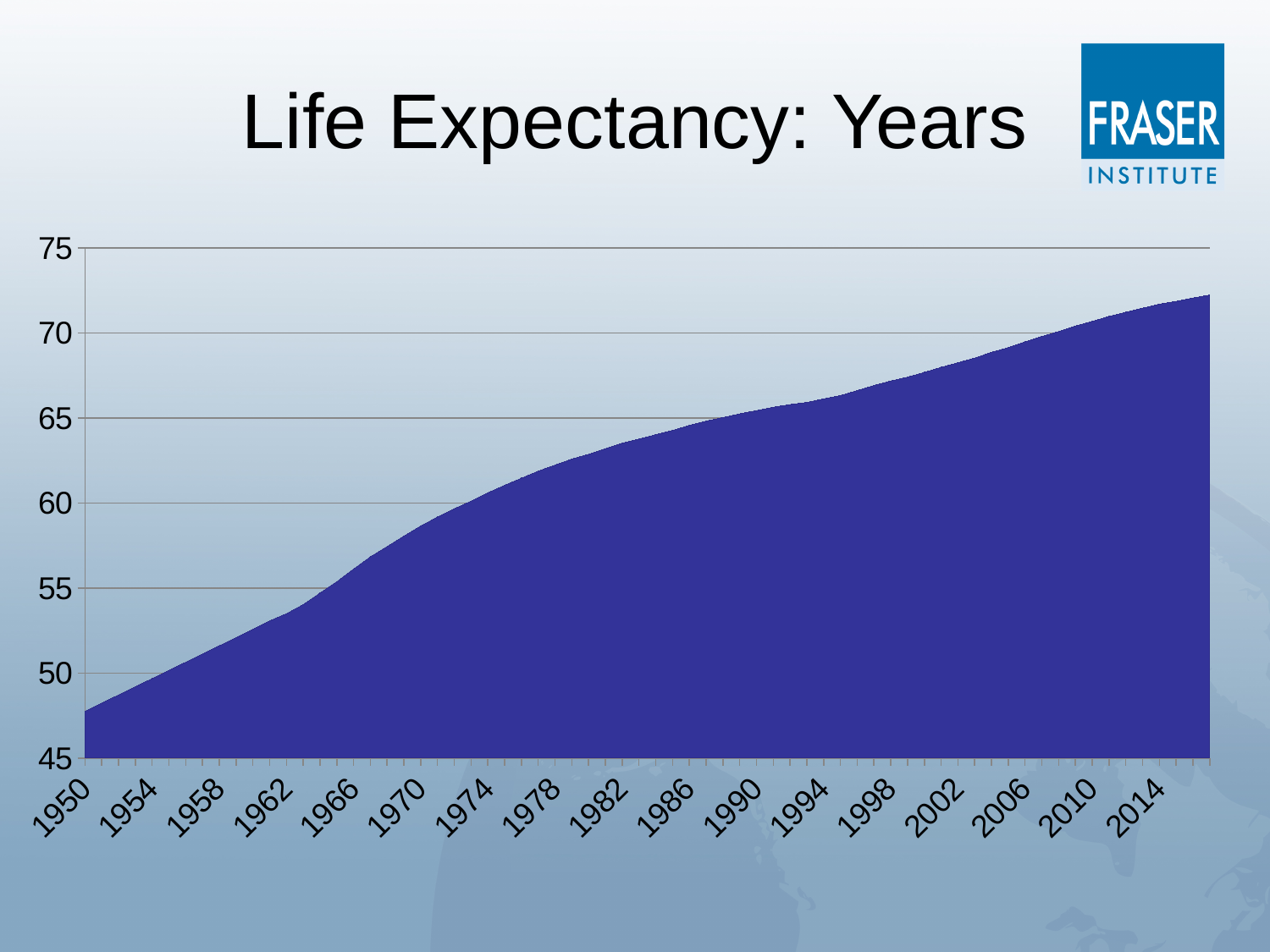

# Life Expectancy: Years

### Chart

| Category | Series 1 |
|---|---|
| 1950 | 47.7549511194047 |
| 1951 | 48.2365388668764 |
| 1952 | 48.7181266143482 |
| 1953 | 49.1997143618199 |
| 1954 | 49.6813021092916 |
| 1955 | 50.1628898567633 |
| 1956 | 50.6444776042351 |
| 1957 | 51.1260653517068 |
| 1958 | 51.6076530991785 |
| 1959 | 52.0892408466503 |
| 1960 | 52.568356227683736 |
| 1961 | 53.074049008709785 |
| 1962 | 53.498155854148244 |
| 1963 | 54.0322797707767 |
| 1964 | 54.71250544547134 |
| 1965 | 55.38270443412867 |
| 1966 | 56.12490861650215 |
| 1967 | 56.83975641859611 |
| 1968 | 57.4475752890593 |
| 1969 | 58.06343709349399 |
| 1970 | 58.65775454740548 |
| 1971 | 59.18582922200121 |
| 1972 | 59.67070723629832 |
| 1973 | 60.1168219500057 |
| 1974 | 60.60860018997038 |
| 1975 | 61.04976144729317 |
| 1976 | 61.465830880773495 |
| 1977 | 61.88315998422564 |
| 1978 | 62.236865862639156 |
| 1979 | 62.5916102022826 |
| 1980 | 62.870635384945594 |
| 1981 | 63.204040299694405 |
| 1982 | 63.522575324987685 |
| 1983 | 63.76290350880214 |
| 1984 | 64.02075316421741 |
| 1985 | 64.27252337060949 |
| 1986 | 64.56987329649857 |
| 1987 | 64.8205328398371 |
| 1988 | 65.02713997855317 |
| 1989 | 65.24503179443892 |
| 1990 | 65.43841268913486 |
| 1991 | 65.63220774037909 |
| 1992 | 65.7915434782309 |
| 1993 | 65.91615780437492 |
| 1994 | 66.12608756665136 |
| 1995 | 66.32354483766822 |
| 1996 | 66.61737944380559 |
| 1997 | 66.91707834191855 |
| 1998 | 67.17903913457101 |
| 1999 | 67.40734872246364 |
| 2000 | 67.68705845201703 |
| 2001 | 67.9839166249543 |
| 2002 | 68.25487666416116 |
| 2003 | 68.52996892254347 |
| 2004 | 68.86880649652372 |
| 2005 | 69.1425946265349 |
| 2006 | 69.48210420800278 |
| 2007 | 69.80075297894136 |
| 2008 | 70.08926521849101 |
| 2009 | 70.41094964834524 |
| 2010 | 70.68749202069941 |
| 2011 | 70.97562115785587 |
| 2012 | 71.21890798223208 |
| 2013 | 71.4627296600939 |
| 2014 | 71.69550788741914 |
| 2015 | 71.85872579927131 |
| 2016 | 72.05866928698377 |
| 2017 | 72.23323767316332 |